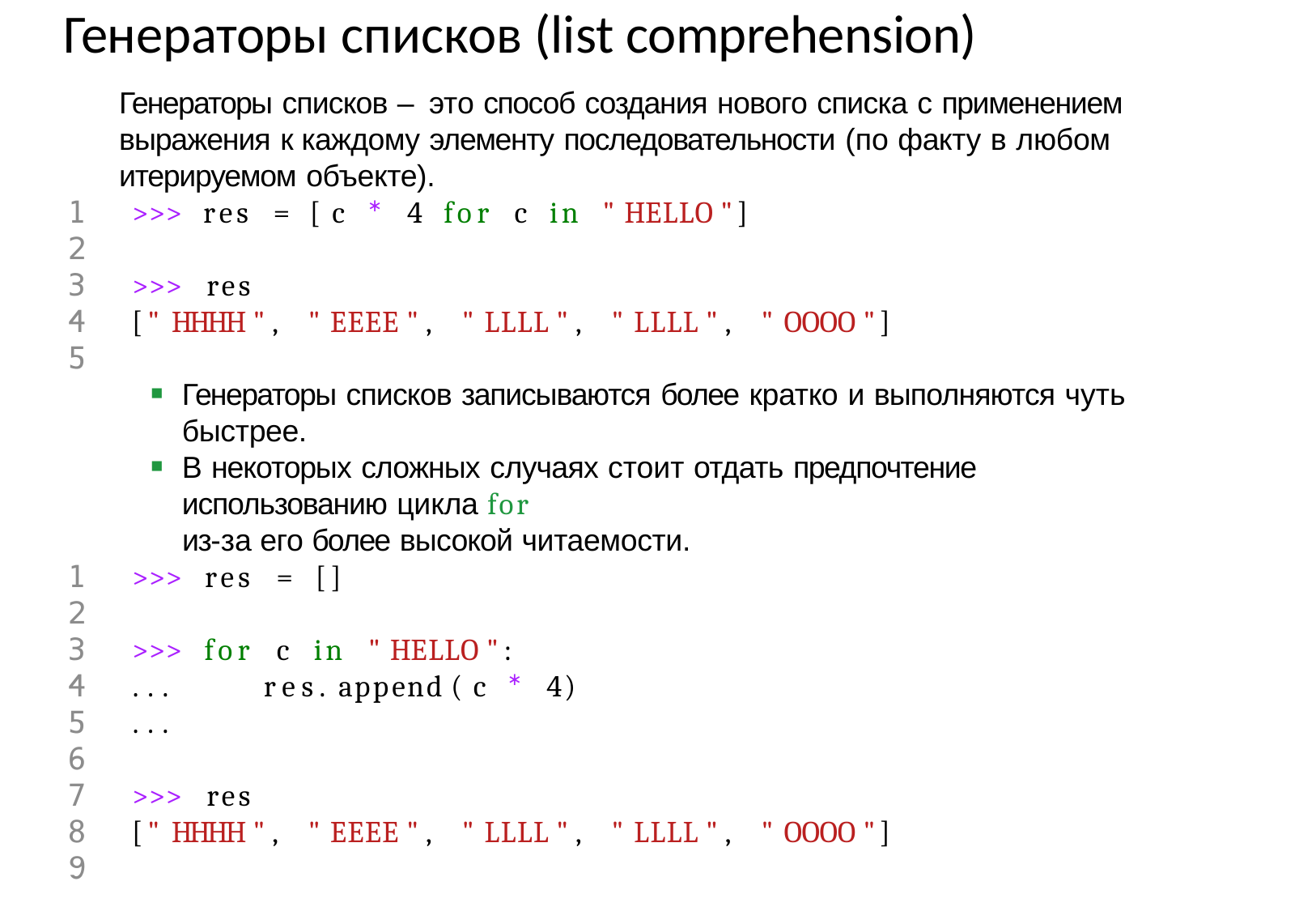

# Генераторы списков (list comprehension)
Генераторы списков – это способ создания нового списка с применением выражения к каждому элементу последовательности (по факту в любом итерируемом объекте).
1	>>> res = [ c ∗  4 for c in " HELLO "]
2
3	>>>  res
4	[" HHHH ",  " EEEE ",  " LLLL ",  " LLLL ",  " OOOO "]
5
Генераторы списков записываются более кратко и выполняются чуть быстрее.
В некоторых сложных случаях стоит отдать предпочтение использованию цикла for
из-за его более высокой читаемости.
1	>>>  res  =  []
2
3	>>>  for  c  in  " HELLO ":
4	...	res. append ( c ∗  4)
5	...
6
7	>>>  res
8	[" HHHH ",  " EEEE ",  " LLLL ",  " LLLL ",  " OOOO "]
9